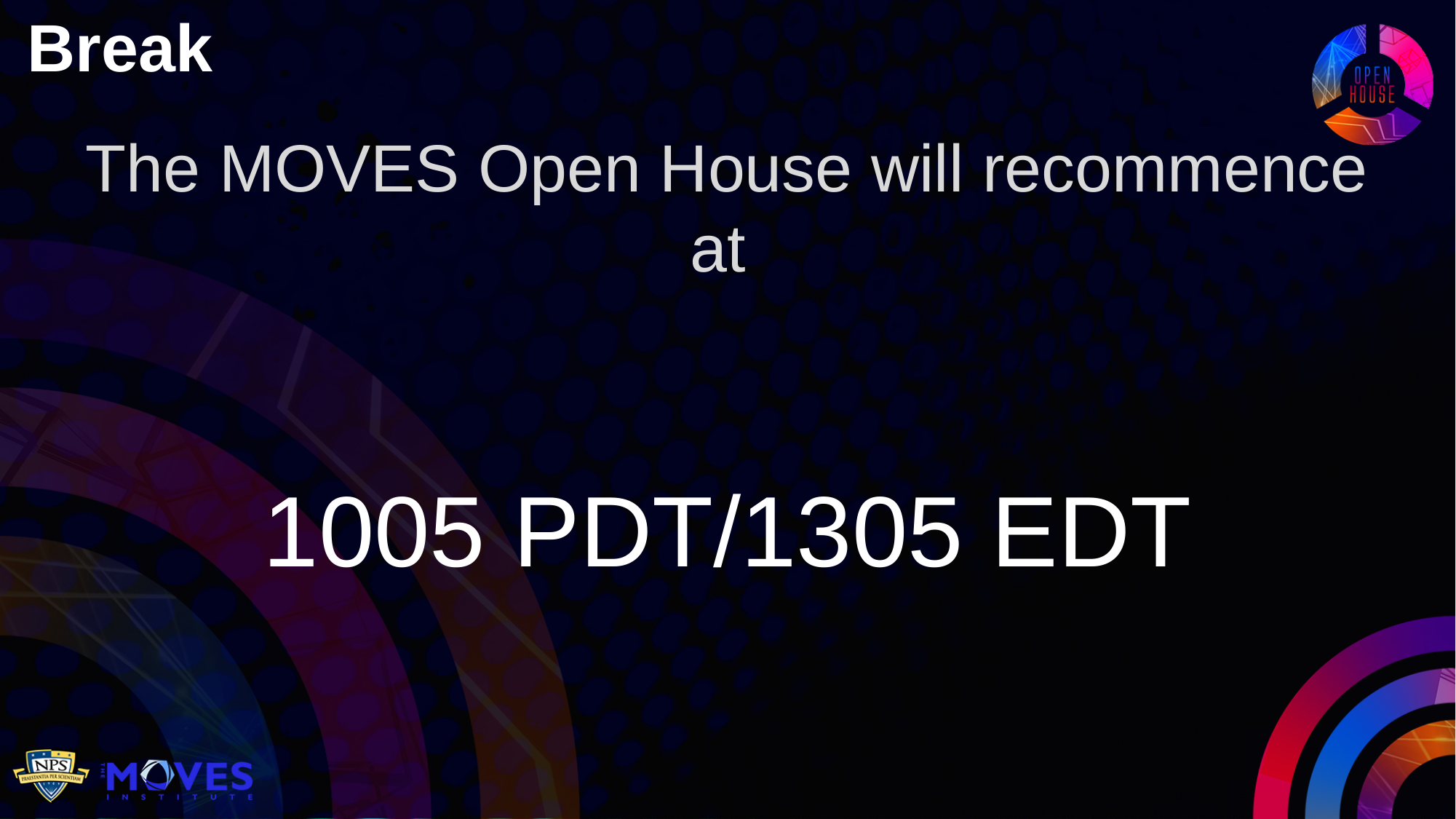

Break
The MOVES Open House will recommence at

1005 PDT/1305 EDT